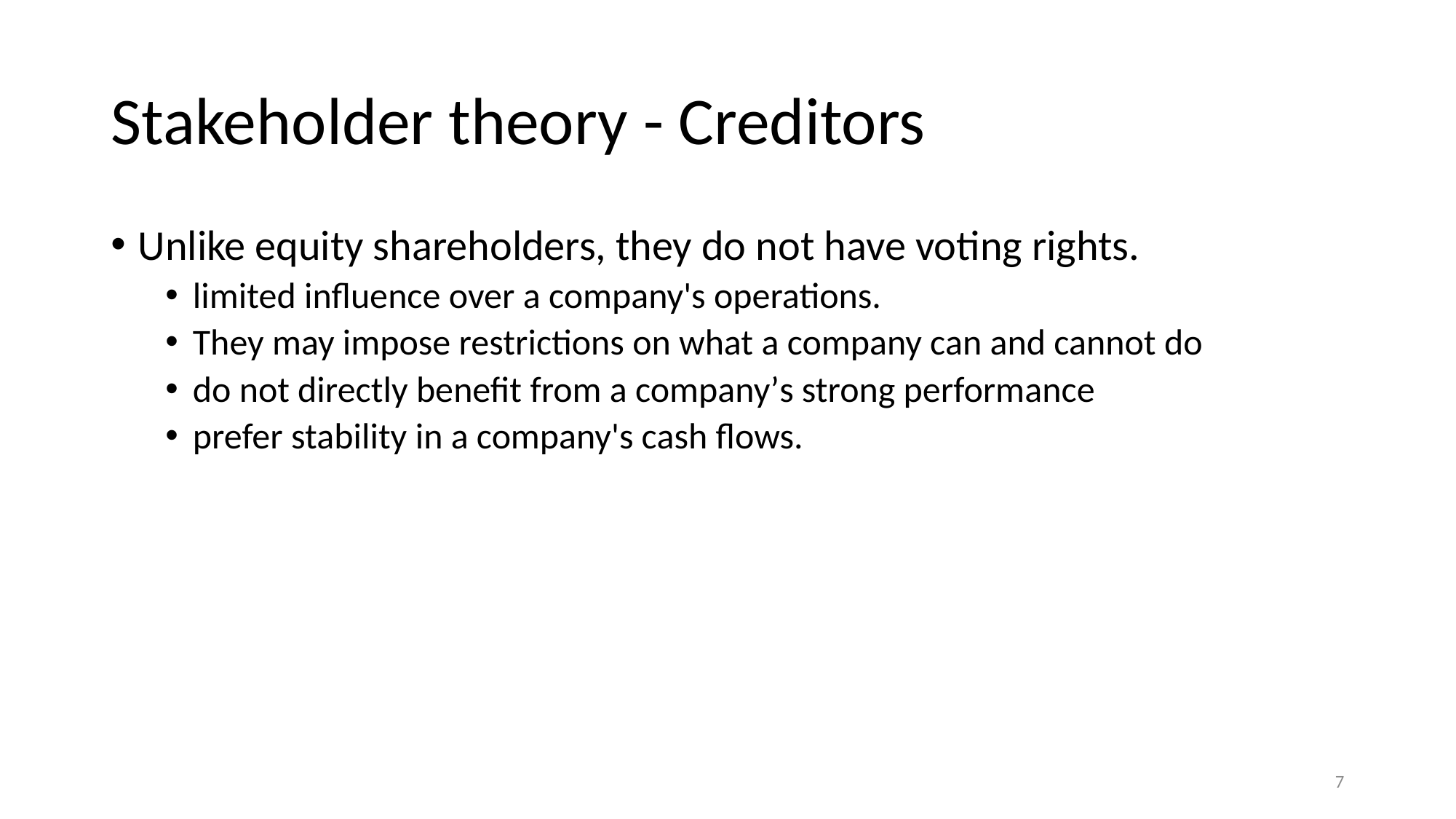

# Stakeholder theory - Creditors
Unlike equity shareholders, they do not have voting rights.
limited influence over a company's operations.
They may impose restrictions on what a company can and cannot do
do not directly benefit from a company’s strong performance
prefer stability in a company's cash flows.
7